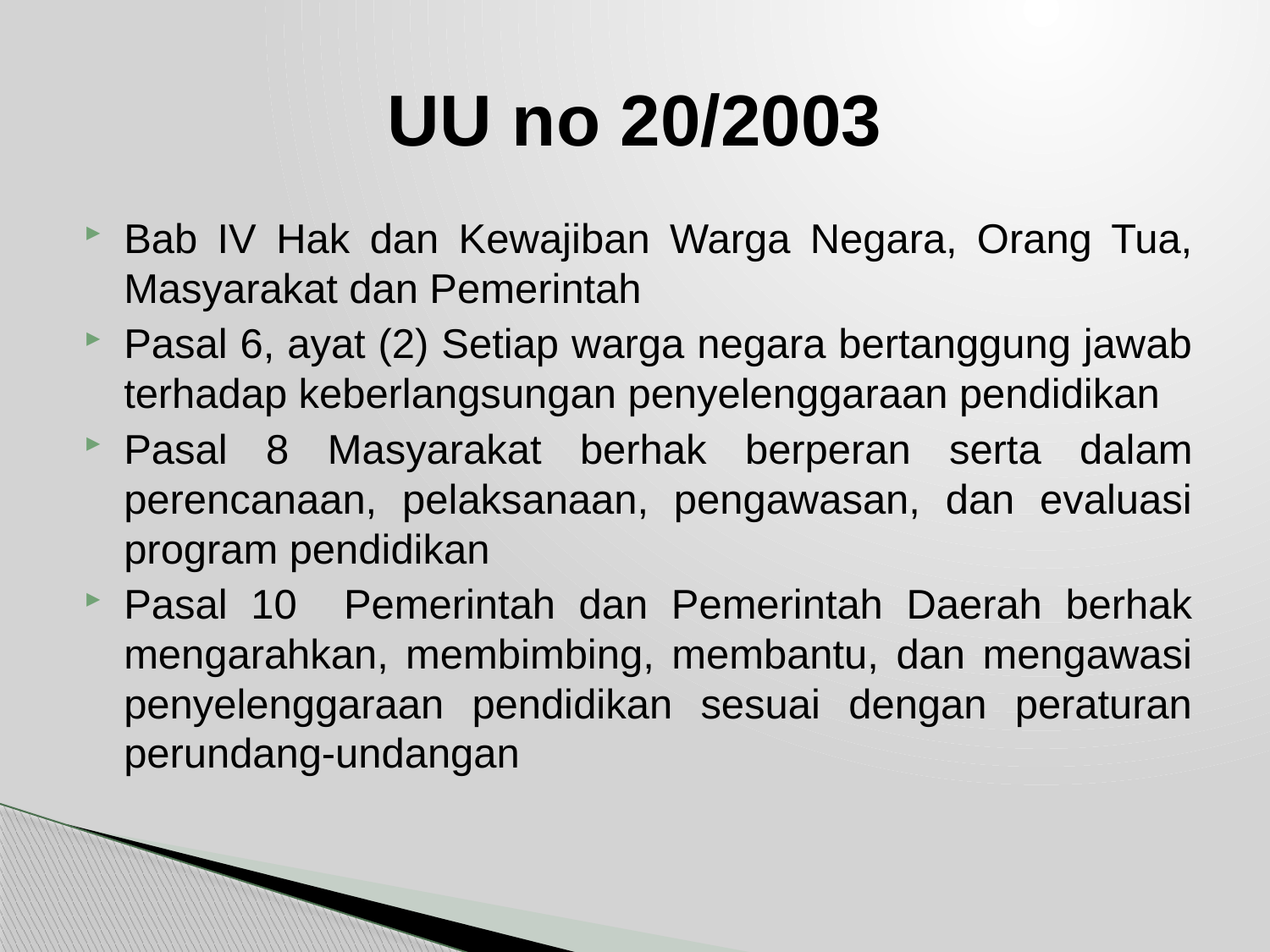

# UU no 20/2003
Bab IV Hak dan Kewajiban Warga Negara, Orang Tua, Masyarakat dan Pemerintah
Pasal 6, ayat (2) Setiap warga negara bertanggung jawab terhadap keberlangsungan penyelenggaraan pendidikan
Pasal 8 Masyarakat berhak berperan serta dalam perencanaan, pelaksanaan, pengawasan, dan evaluasi program pendidikan
Pasal 10  Pemerintah dan Pemerintah Daerah berhak mengarahkan, membimbing, membantu, dan mengawasi penyelenggaraan pendidikan sesuai dengan peraturan perundang-undangan